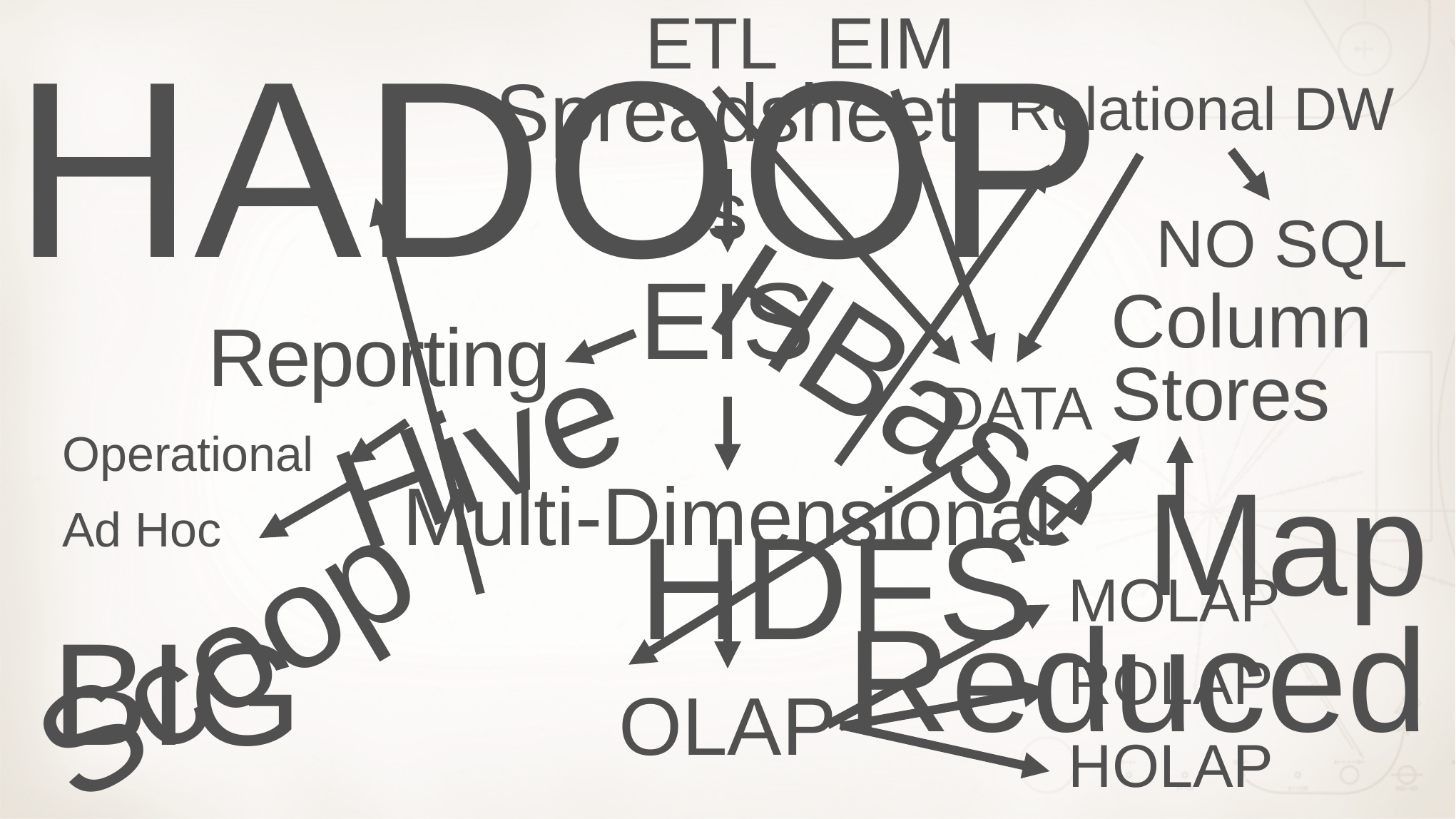

ETL
EIM
HADOOP
Spreadsheets
EIS
Multi-Dimensional
OLAP
Relational DW
NO SQL
DATA
Column
Stores
Reporting
HBase
Hive
Map
Reduced
HDFS
Scoop
Operational
Ad Hoc
BIG DATA
MOLAP
ROLAP
HOLAP